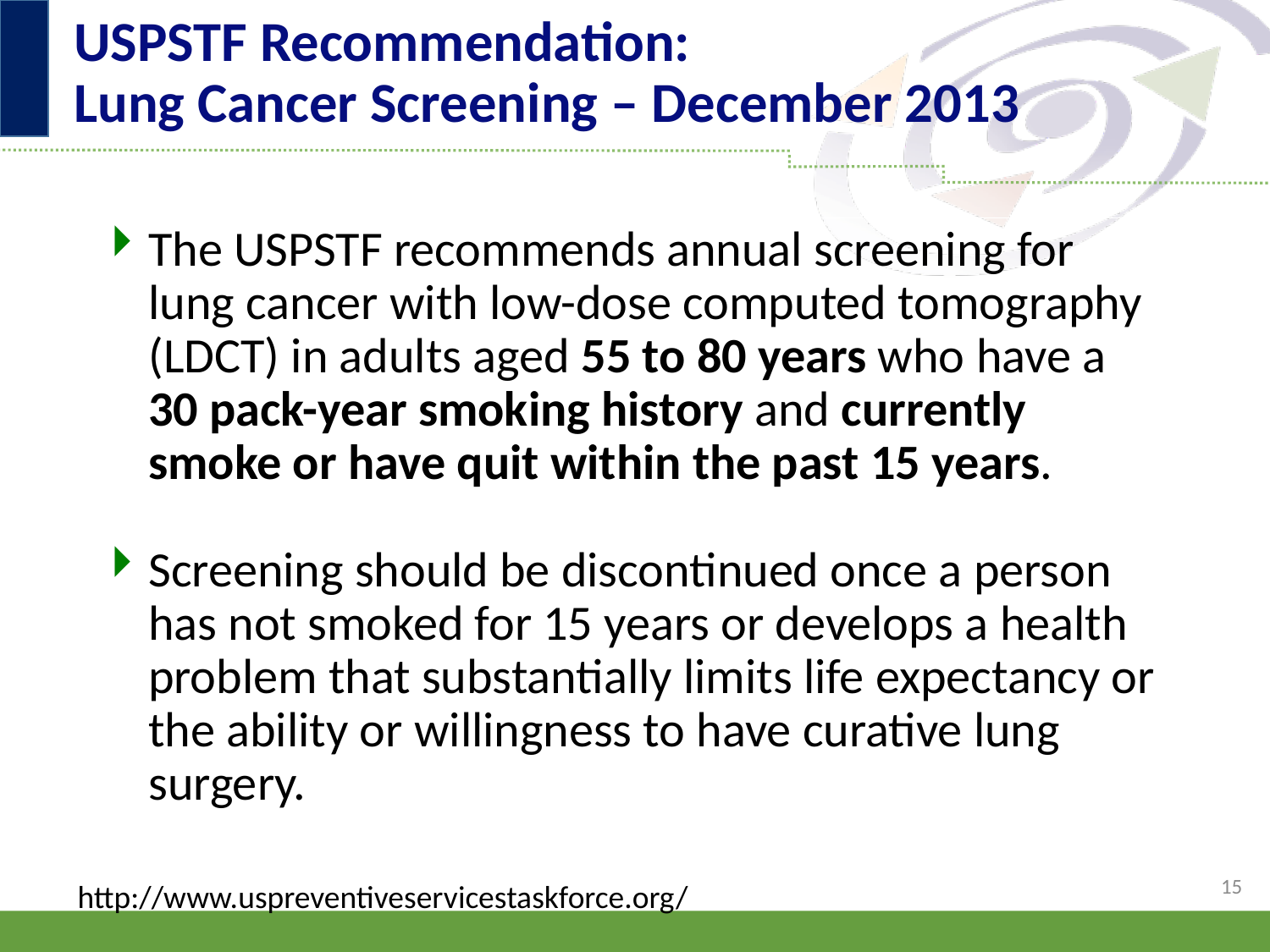

# USPSTF Recommendation: Lung Cancer Screening – December 2013
The USPSTF recommends annual screening for lung cancer with low-dose computed tomography (LDCT) in adults aged 55 to 80 years who have a
30 pack-year smoking history and currently smoke or have quit within the past 15 years.

Screening should be discontinued once a person has not smoked for 15 years or develops a health problem that substantially limits life expectancy or the ability or willingness to have curative lung surgery.
15
http://www.uspreventiveservicestaskforce.org/